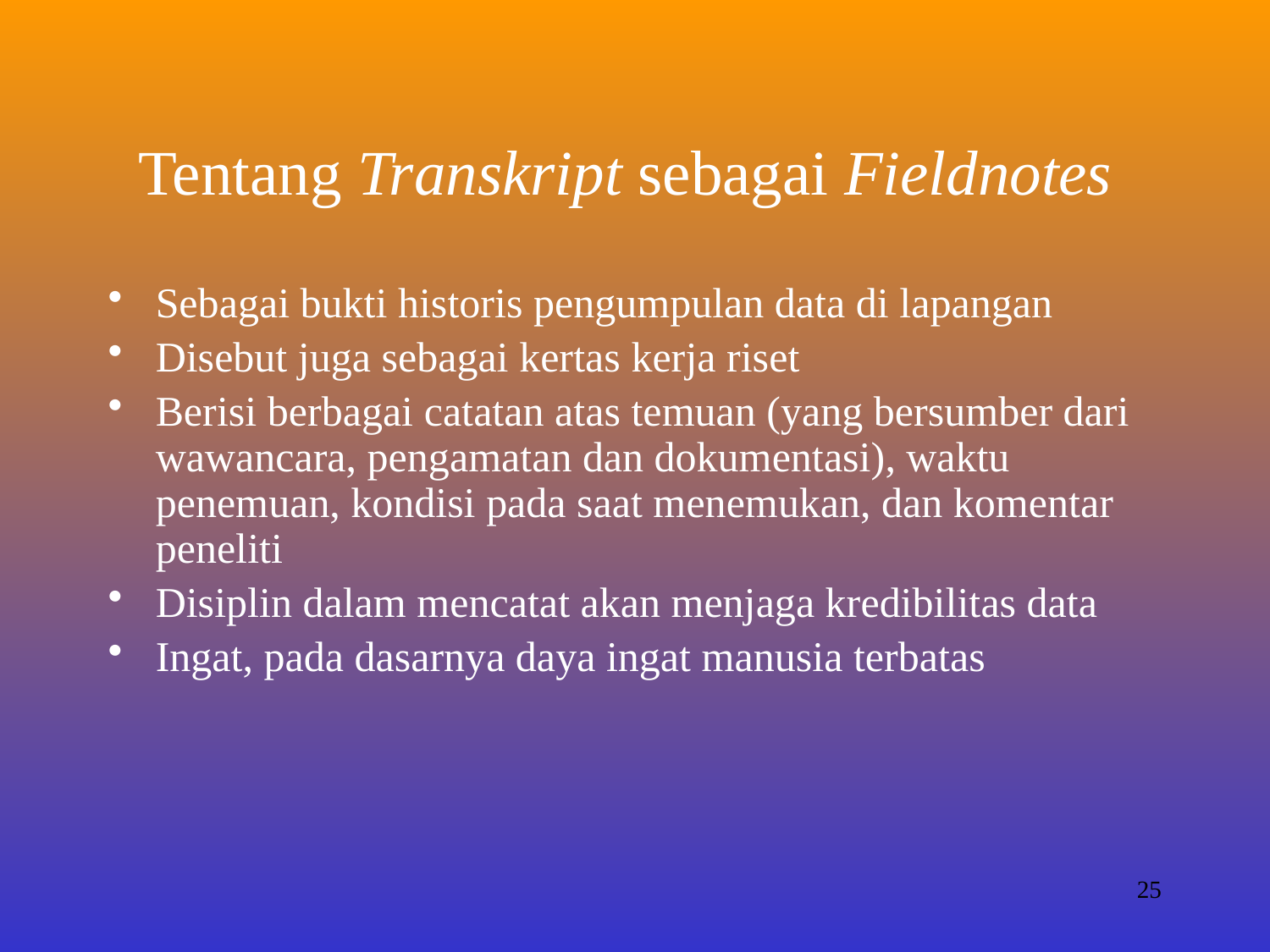

# Tentang Transkript sebagai Fieldnotes
Sebagai bukti historis pengumpulan data di lapangan
Disebut juga sebagai kertas kerja riset
Berisi berbagai catatan atas temuan (yang bersumber dari wawancara, pengamatan dan dokumentasi), waktu penemuan, kondisi pada saat menemukan, dan komentar peneliti
Disiplin dalam mencatat akan menjaga kredibilitas data
Ingat, pada dasarnya daya ingat manusia terbatas

25